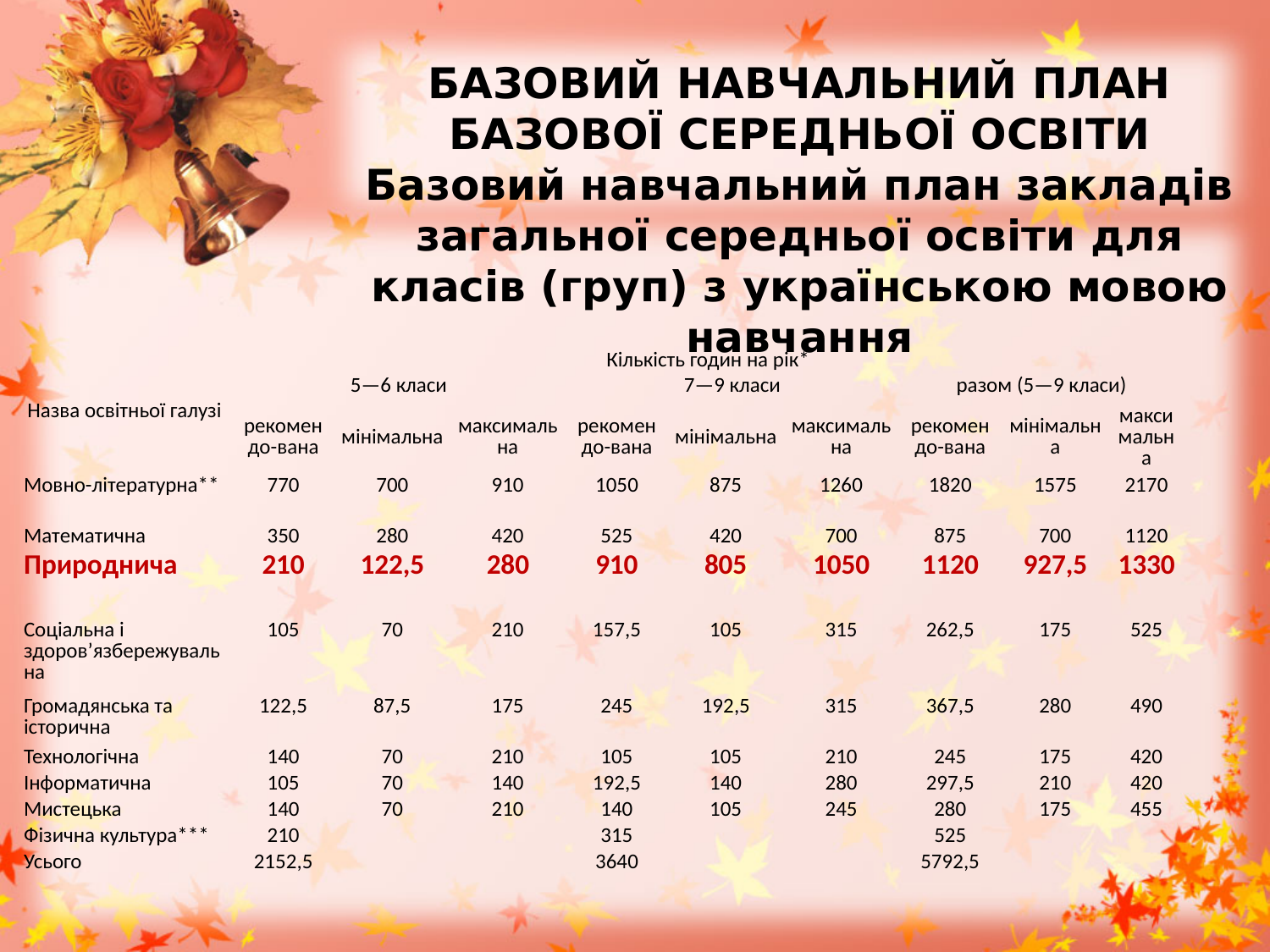

БАЗОВИЙ НАВЧАЛЬНИЙ ПЛАН БАЗОВОЇ СЕРЕДНЬОЇ ОСВІТИ
Базовий навчальний план закладів загальної середньої освіти для класів (груп) з українською мовою навчання
| Назва освітньої галузі |  | Кількість годин на рік\* |  |  |  |  |  |  |  |  |
| --- | --- | --- | --- | --- | --- | --- | --- | --- | --- | --- |
|  |  | 5—6 класи |  |  | 7—9 класи |  |  | разом (5—9 класи) |  |  |
|  |  | рекомендо-вана | мінімальна | максимальна | рекомендо-вана | мінімальна | максимальна | рекомендо-вана | мінімальна | максимальна |
| Мовно-літературна\*\* |  | 770 | 700 | 910 | 1050 | 875 | 1260 | 1820 | 1575 | 2170 |
| Математична |  | 350 | 280 | 420 | 525 | 420 | 700 | 875 | 700 | 1120 |
| Природнича |  | 210 | 122,5 | 280 | 910 | 805 | 1050 | 1120 | 927,5 | 1330 |
| Соціальна і здоров’язбережувальна |  | 105 | 70 | 210 | 157,5 | 105 | 315 | 262,5 | 175 | 525 |
| Громадянська та історична |  | 122,5 | 87,5 | 175 | 245 | 192,5 | 315 | 367,5 | 280 | 490 |
| Технологічна |  | 140 | 70 | 210 | 105 | 105 | 210 | 245 | 175 | 420 |
| Інформатична |  | 105 | 70 | 140 | 192,5 | 140 | 280 | 297,5 | 210 | 420 |
| Мистецька |  | 140 | 70 | 210 | 140 | 105 | 245 | 280 | 175 | 455 |
| Фізична культура\*\*\* |  | 210 |  |  | 315 |  |  | 525 |  |  |
| Усього |  | 2152,5 |  |  | 3640 |  |  | 5792,5 |  |  |